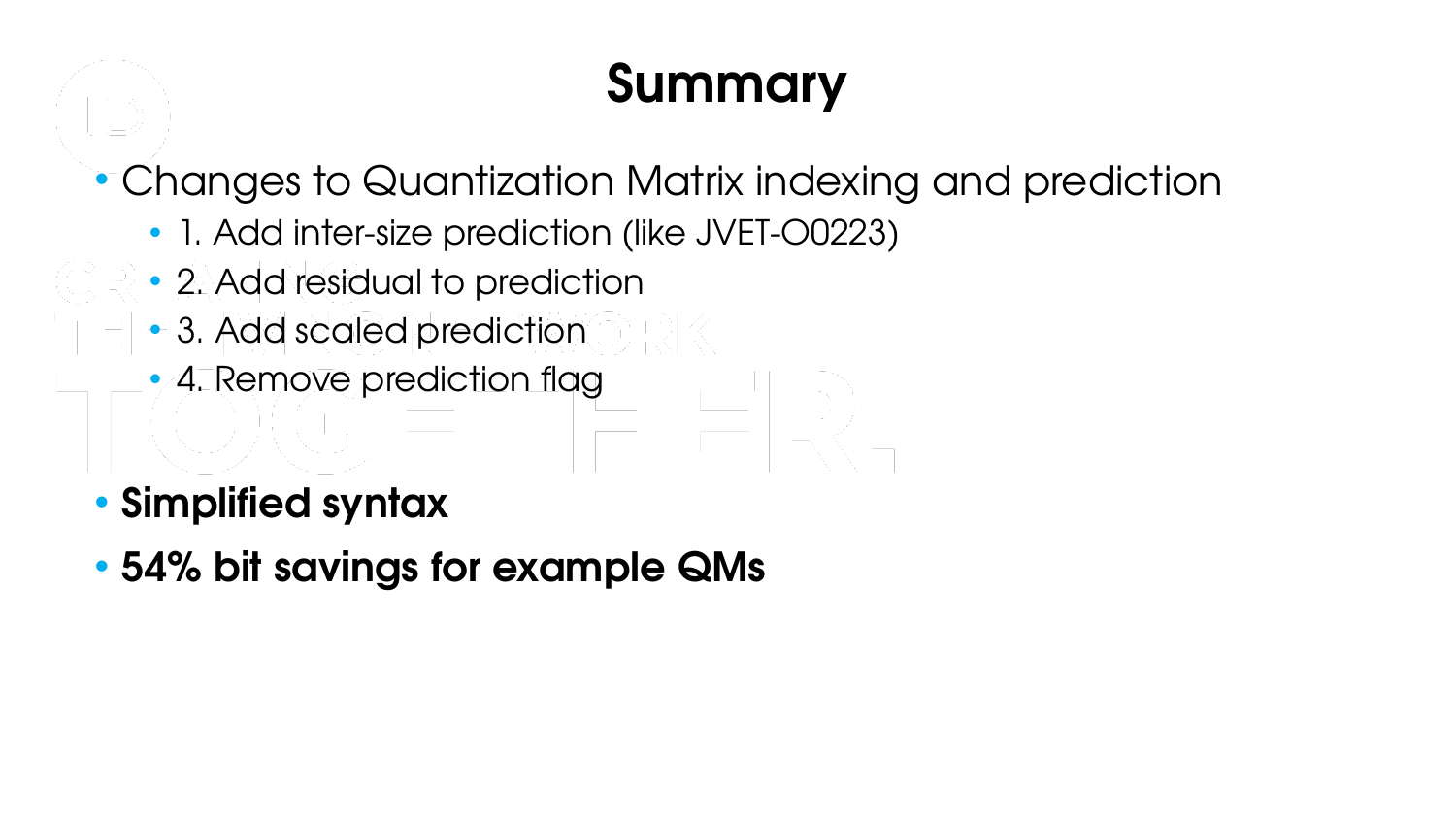

Summary
Changes to Quantization Matrix indexing and prediction
1. Add inter-size prediction (like JVET-O0223)
2. Add residual to prediction
3. Add scaled prediction
4. Remove prediction flag

Simplified syntax
54% bit savings for example QMs

2
© 2019 InterDigital, Inc. All Rights Reserved.